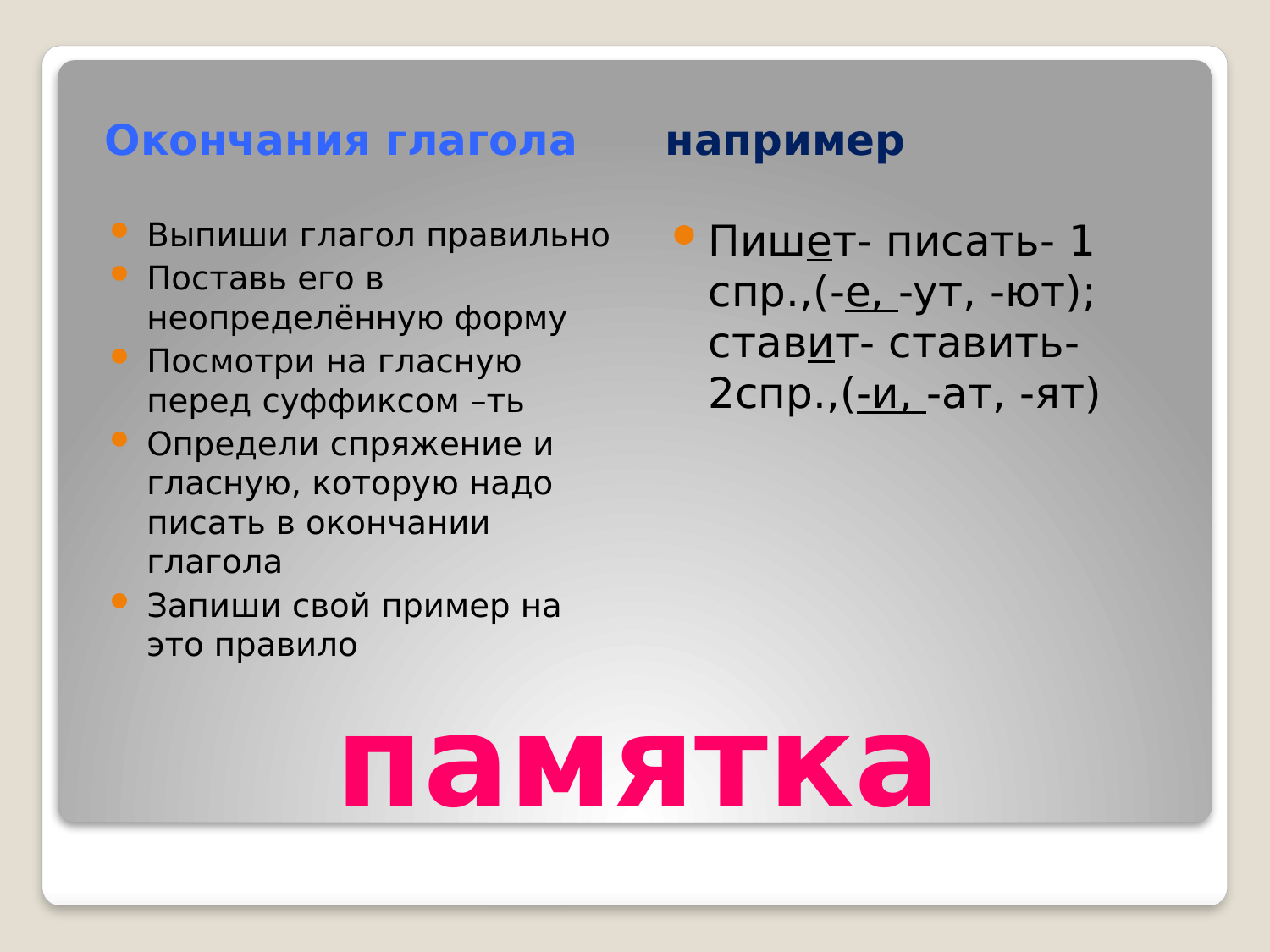

Окончания глагола
например
Выпиши глагол правильно
Поставь его в неопределённую форму
Посмотри на гласную перед суффиксом –ть
Определи спряжение и гласную, которую надо писать в окончании глагола
Запиши свой пример на это правило

Пишет- писать- 1 спр.,(-е, -ут, -ют); ставит- ставить-2спр.,(-и, -ат, -ят)
# памятка